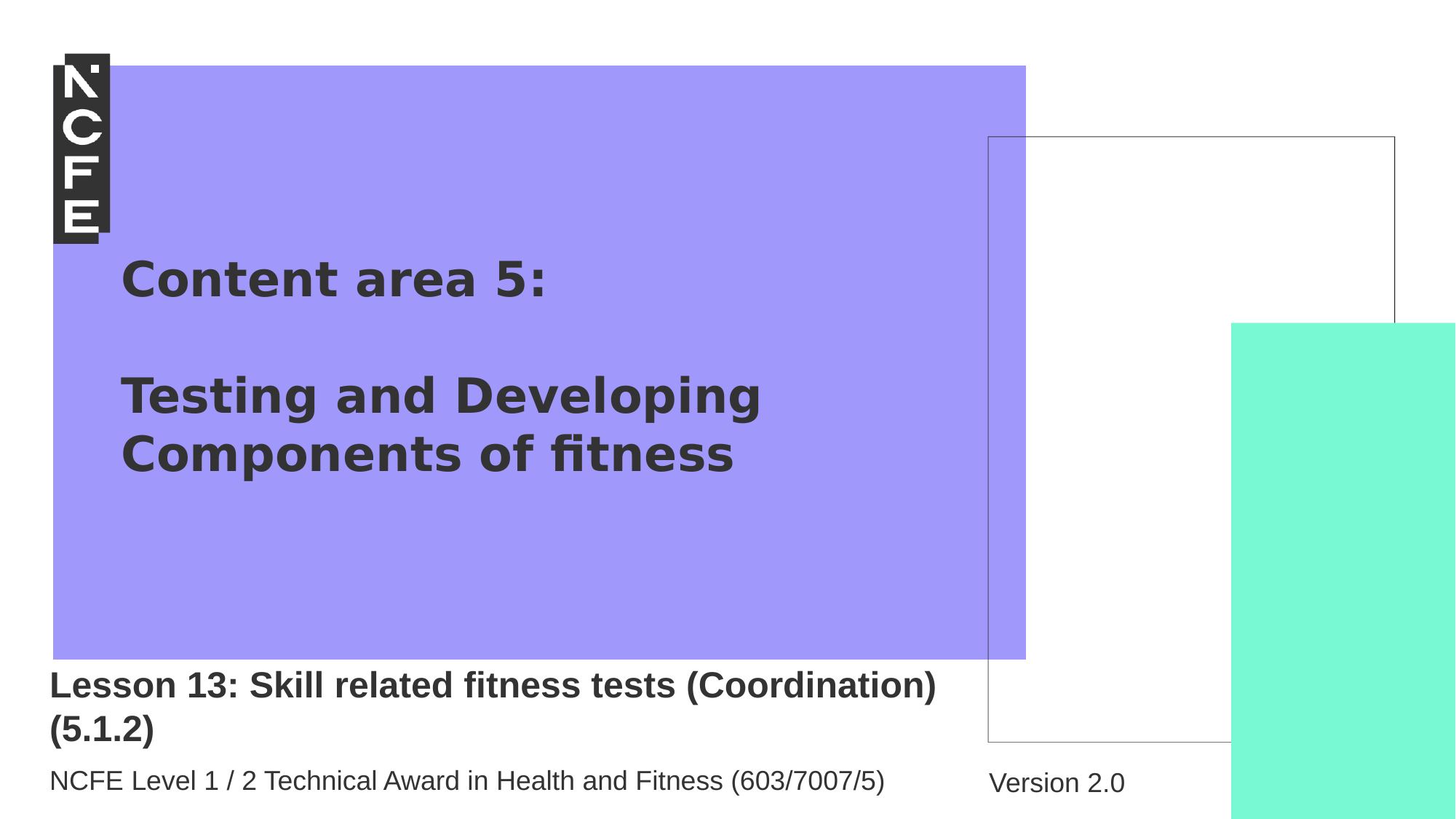

Content area 5:

Testing and Developing Components of fitness
Lesson 13: Skill related fitness tests (Coordination) (5.1.2)

NCFE Level 1 / 2 Technical Award in Health and Fitness (603/7007/5)

Version 2.0